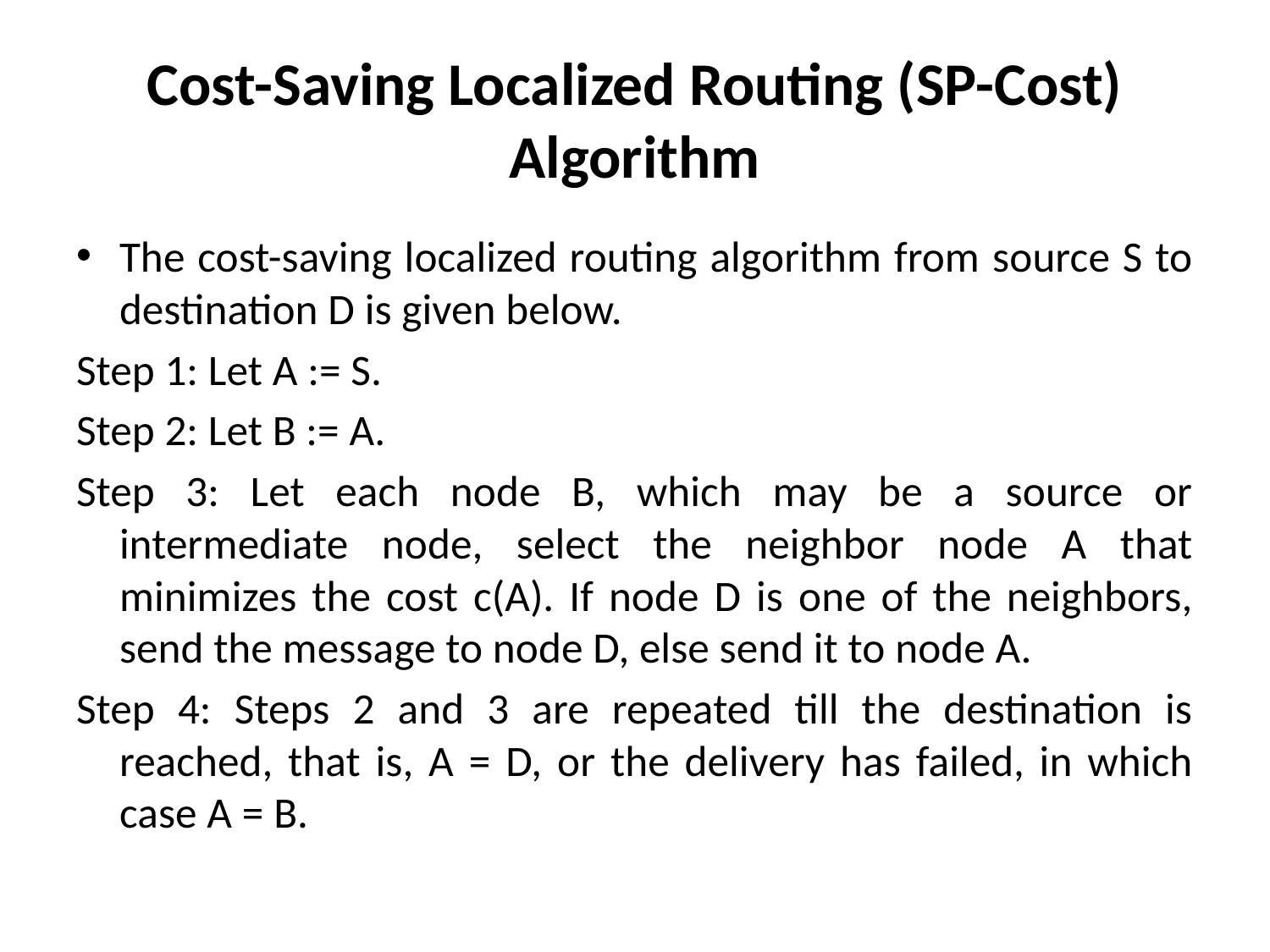

# Cost-Saving Localized Routing (SP-Cost) Algorithm
The cost-saving localized routing algorithm from source S to destination D is given below.
Step 1: Let A := S.
Step 2: Let B := A.
Step 3: Let each node B, which may be a source or intermediate node, select the neighbor node A that minimizes the cost c(A). If node D is one of the neighbors, send the message to node D, else send it to node A.
Step 4: Steps 2 and 3 are repeated till the destination is reached, that is, A = D, or the delivery has failed, in which case A = B.